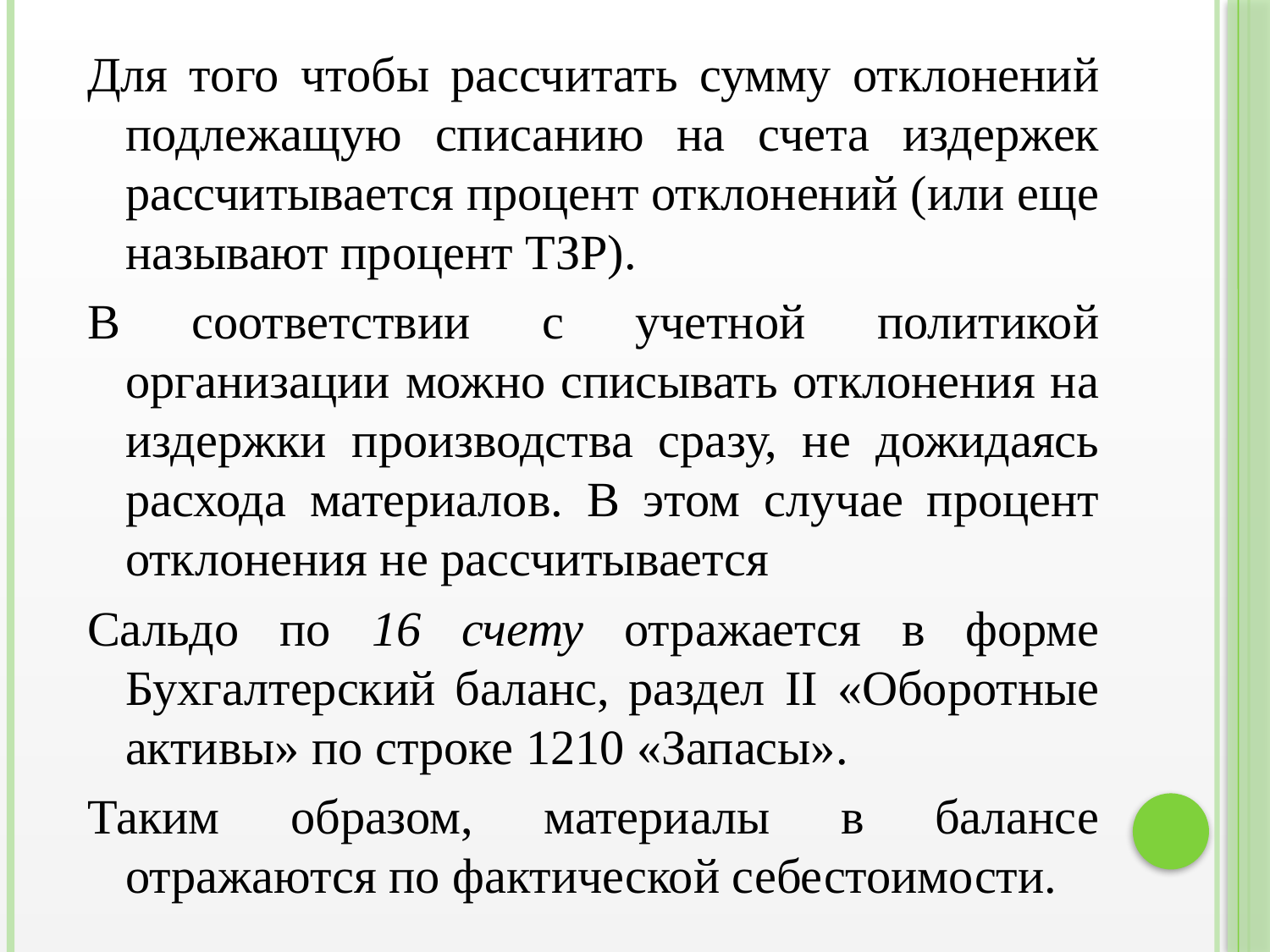

Для того чтобы рассчитать сумму отклонений подлежащую списанию на счета издержек рассчитывается процент отклонений (или еще называют процент ТЗР).
В соответствии с учетной политикой организации можно списывать отклонения на издержки производства сразу, не дожидаясь расхода материалов. В этом случае процент отклонения не рассчитывается
Сальдо по 16 счету отражается в форме Бухгалтерский баланс, раздел II «Оборотные активы» по строке 1210 «Запасы».
Таким образом, материалы в балансе отражаются по фактической себестоимости.